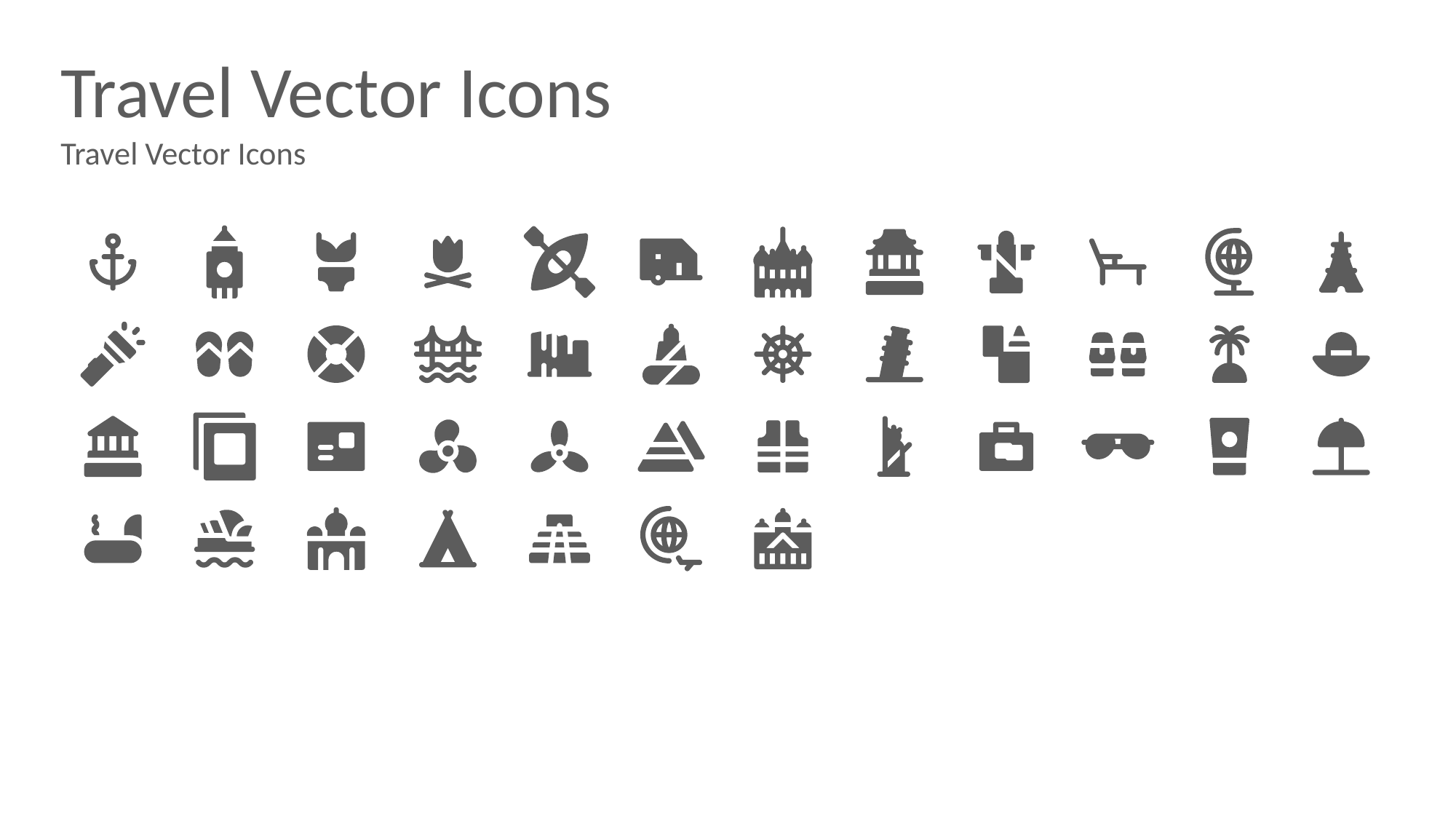

# Travel Vector Icons
Travel Vector Icons